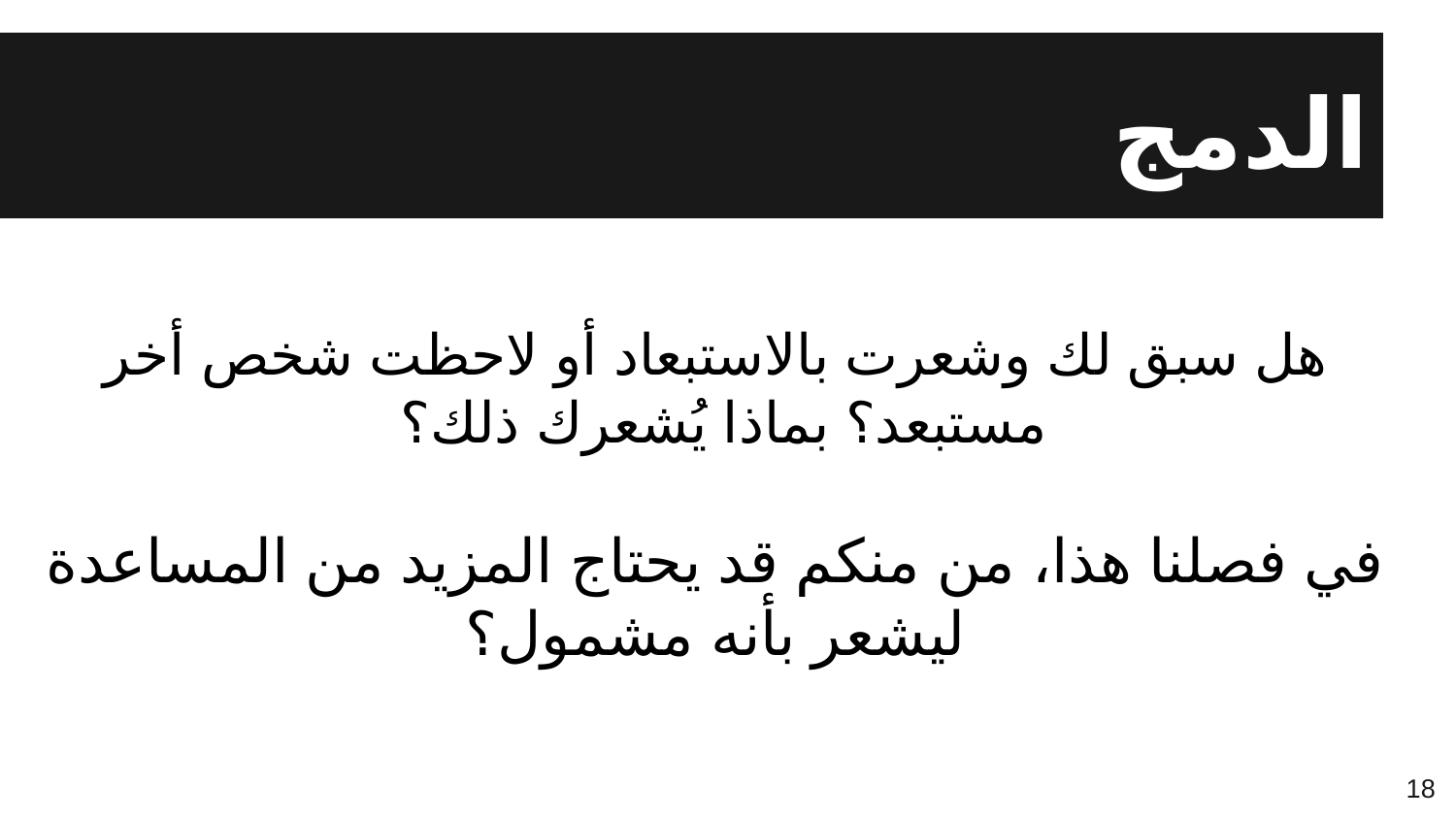

# الدمج
هل سبق لك وشعرت بالاستبعاد أو لاحظت شخص أخر مستبعد؟ بماذا يُشعرك ذلك؟

في فصلنا هذا، من منكم قد يحتاج المزيد من المساعدة ليشعر بأنه مشمول؟
18